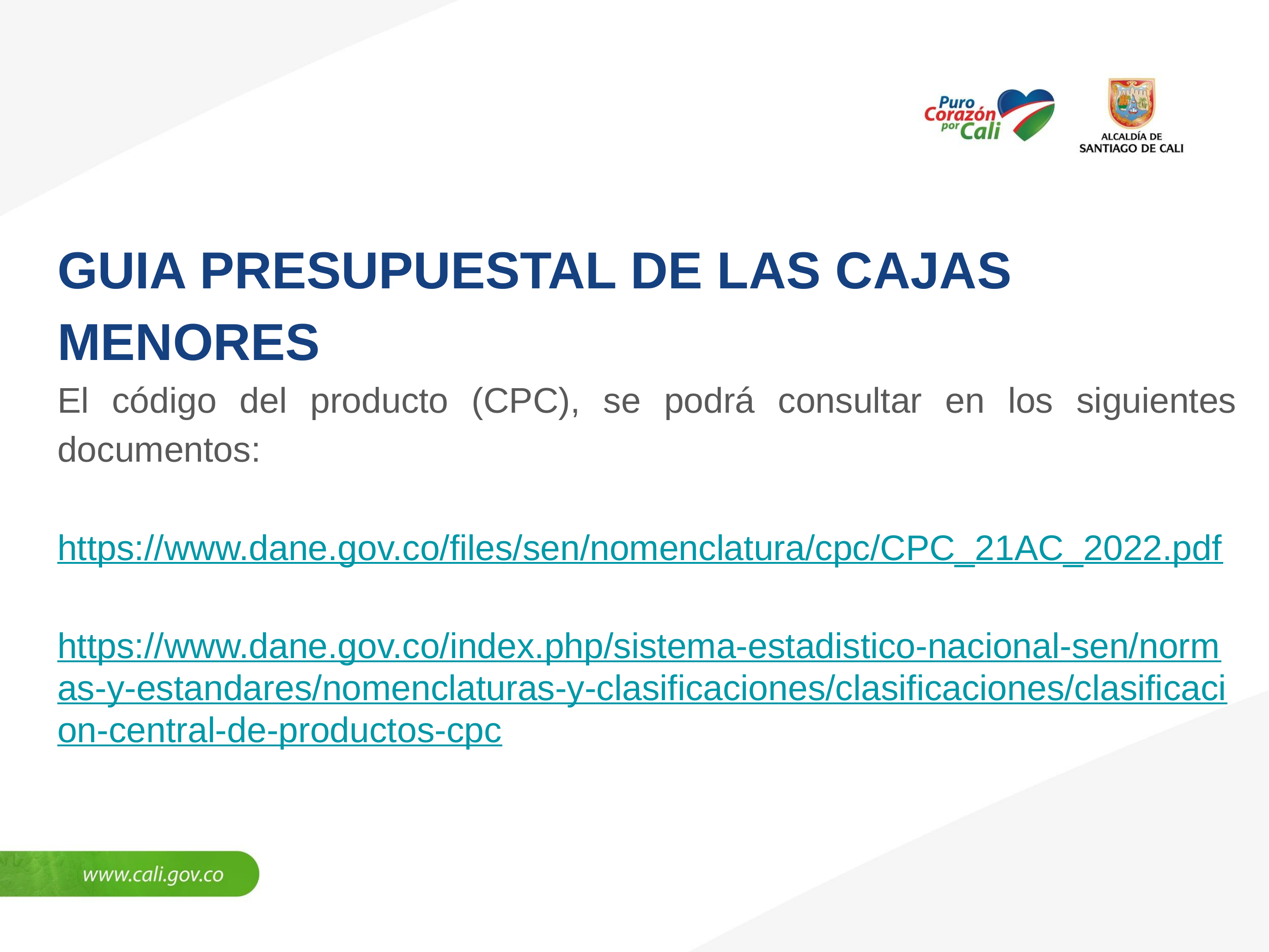

GUIA PRESUPUESTAL DE LAS CAJAS MENORES
El código del producto (CPC), se podrá consultar en los siguientes documentos:

https://www.dane.gov.co/files/sen/nomenclatura/cpc/CPC_21AC_2022.pdf

https://www.dane.gov.co/index.php/sistema-estadistico-nacional-sen/normas-y-estandares/nomenclaturas-y-clasificaciones/clasificaciones/clasificacion-central-de-productos-cpc